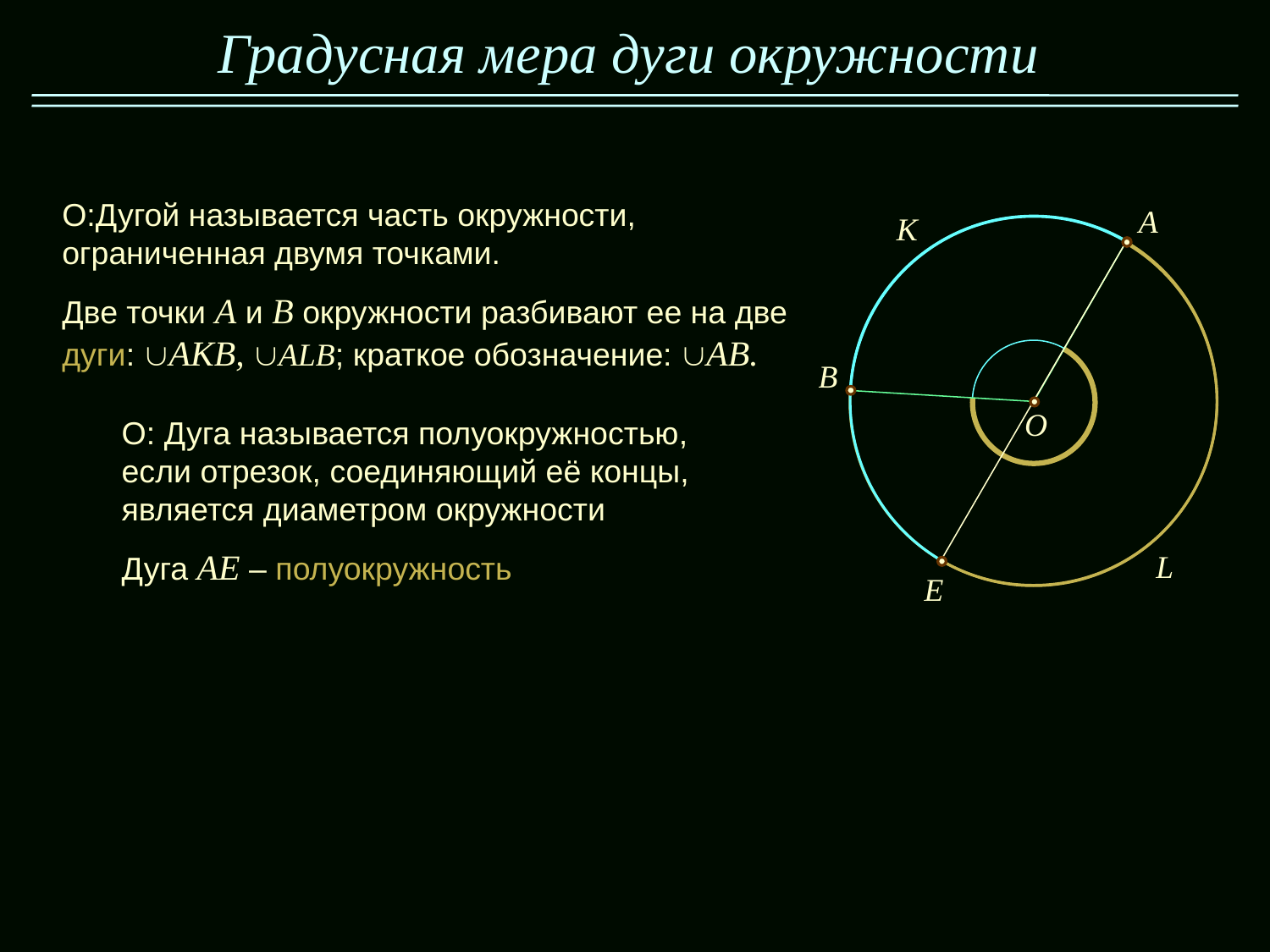

Градусная мера дуги окружности

О:Дугой называется часть окружности, ограниченная двумя точками.
Две точки A и B окружности разбивают ее на две дуги: ∪AKB, ∪ALB; краткое обозначение: ∪AB.
A
K

B

O
О: Дуга называется полуокружностью, если отрезок, соединяющий её концы, является диаметром окружности
Дуга AЕ – полуокружность
L
Е